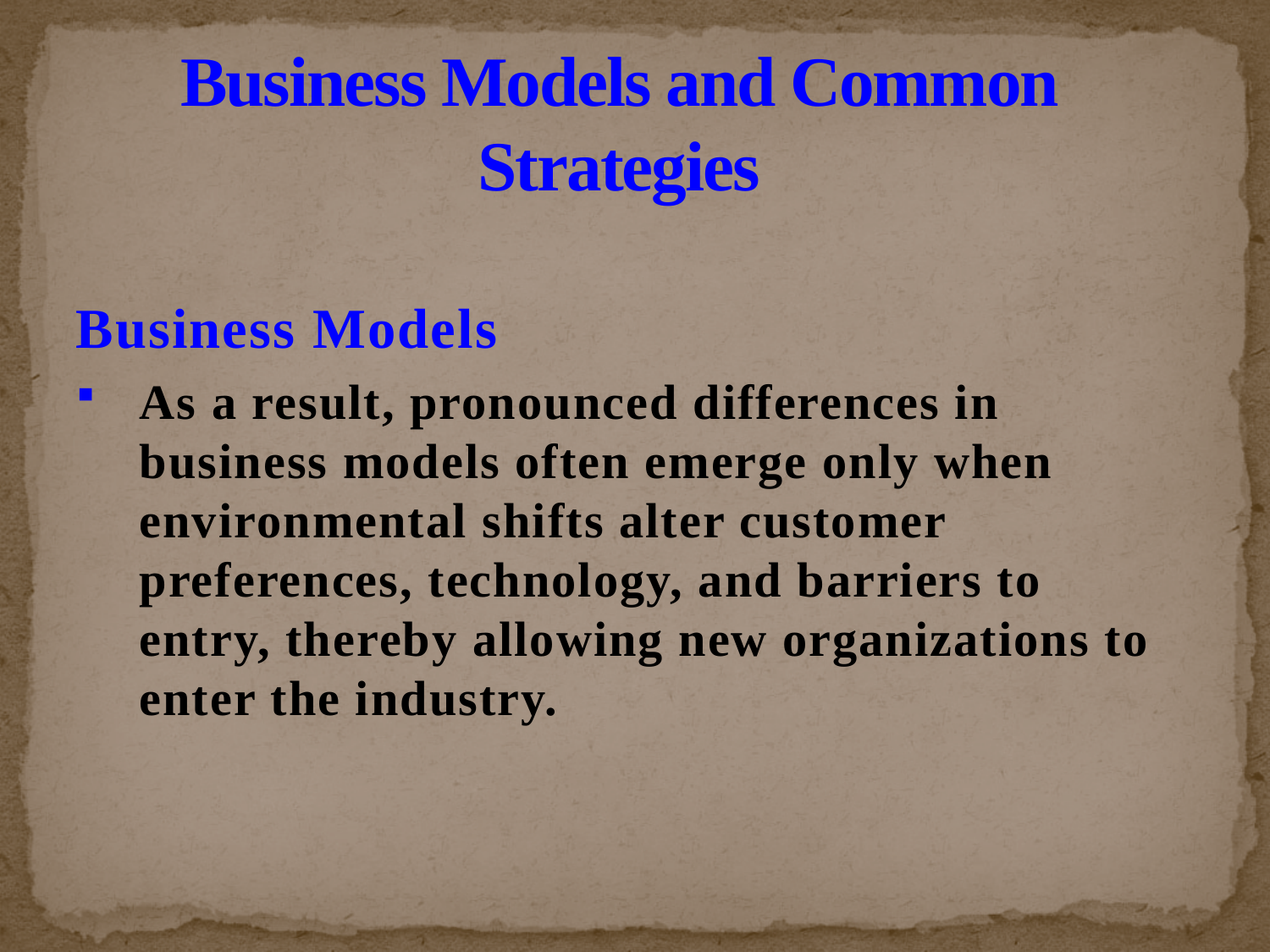

# Business Models and Common Strategies
Business Models
As a result, pronounced differences in business models often emerge only when environmental shifts alter customer preferences, technology, and barriers to entry, thereby allowing new organizations to enter the industry.